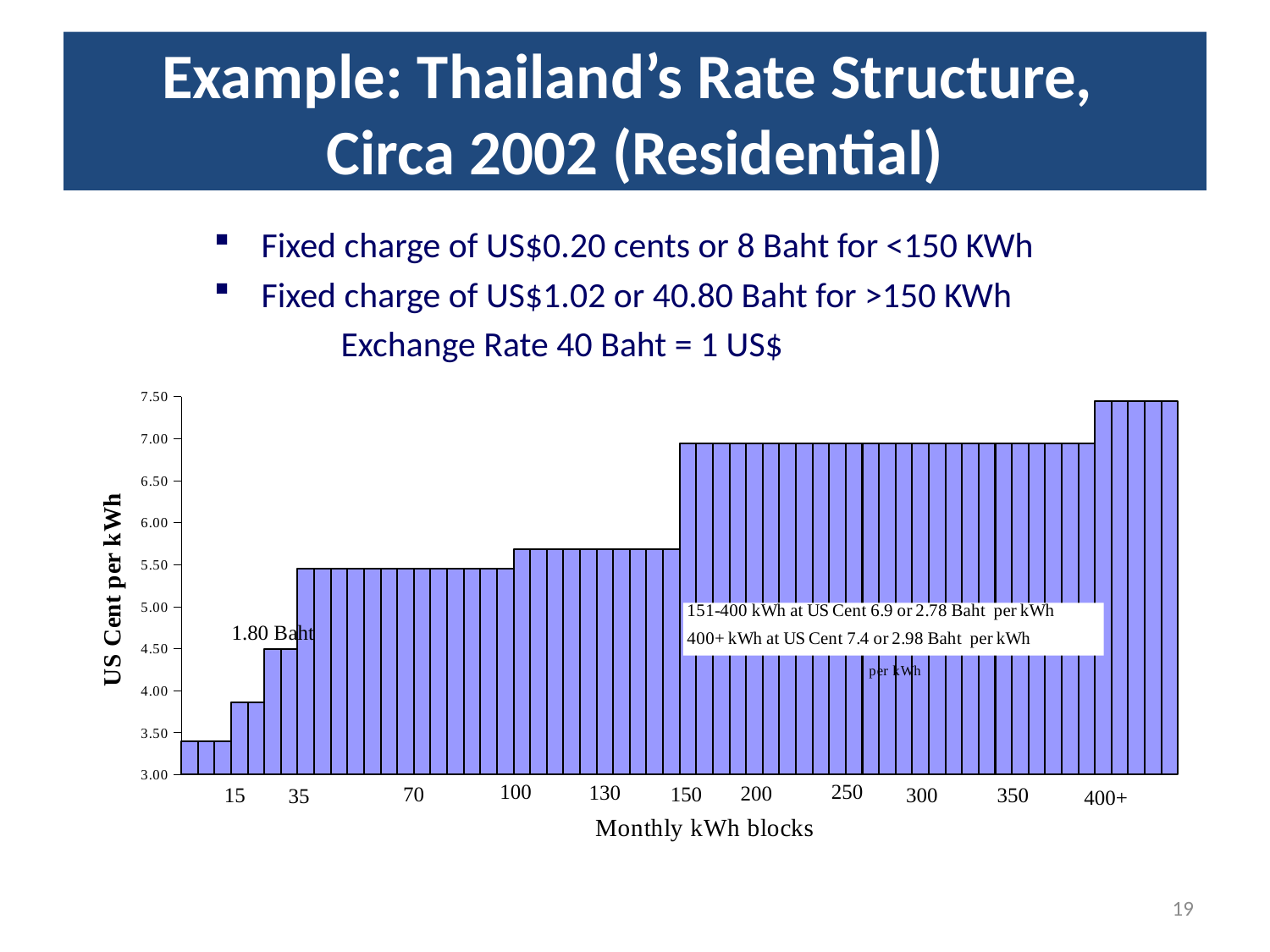

# Example: Thailand’s Rate Structure, Circa 2002 (Residential)
Fixed charge of US$0.20 cents or 8 Baht for <150 KWh
Fixed charge of US$1.02 or 40.80 Baht for >150 KWh
	Exchange Rate 40 Baht = 1 US$

### Chart

| Category |  |
|---|---|
19